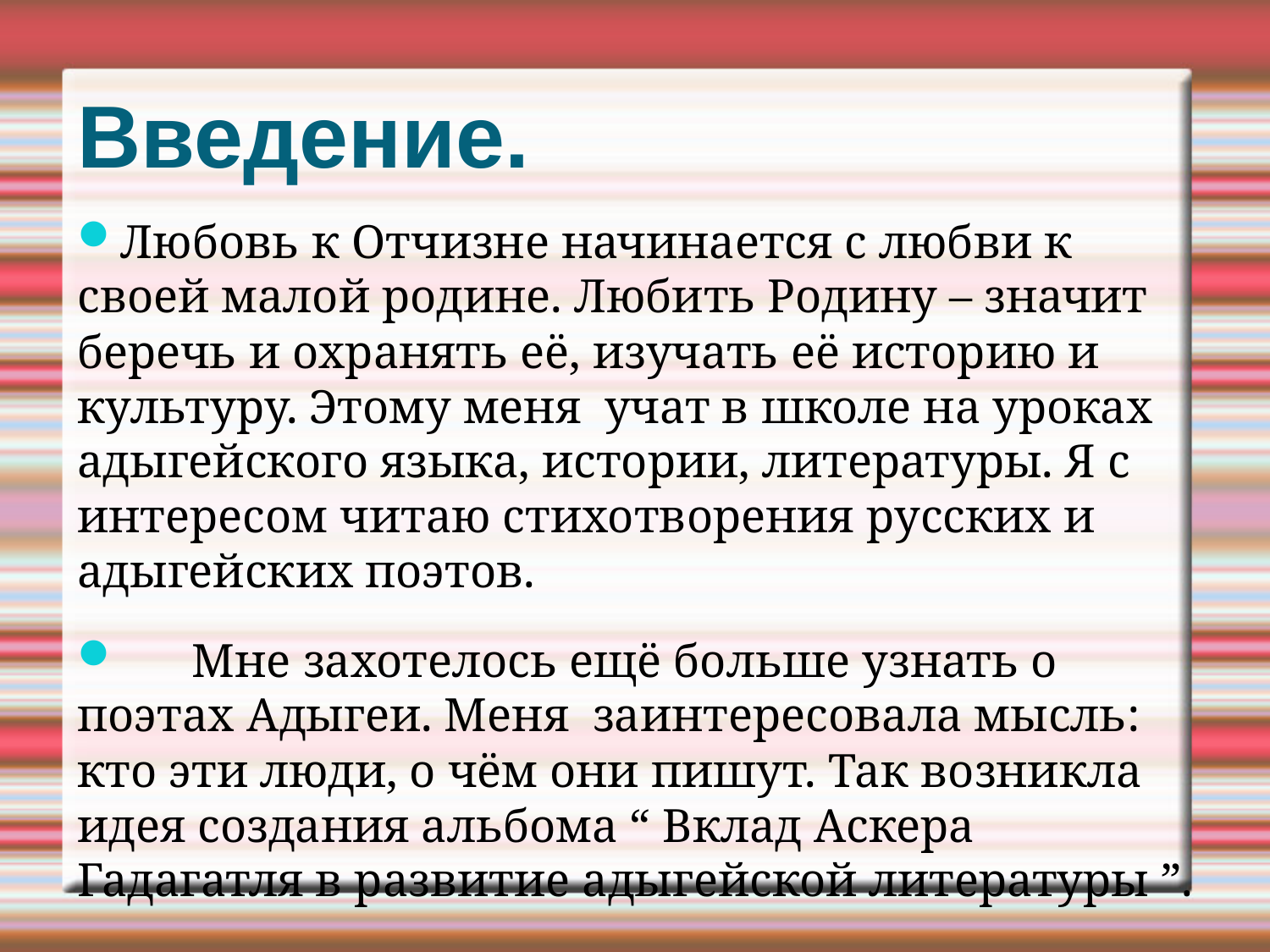

Введение.
Любовь к Отчизне начинается с любви к своей малой родине. Любить Родину – значит беречь и охранять её, изучать её историю и культуру. Этому меня  учат в школе на уроках адыгейского языка, истории, литературы. Я с интересом читаю стихотворения русских и адыгейских поэтов.
      Мне захотелось ещё больше узнать о поэтах Адыгеи. Меня  заинтересовала мысль: кто эти люди, о чём они пишут. Так возникла идея создания альбома “ Вклад Аскера Гадагатля в развитие адыгейской литературы ”.